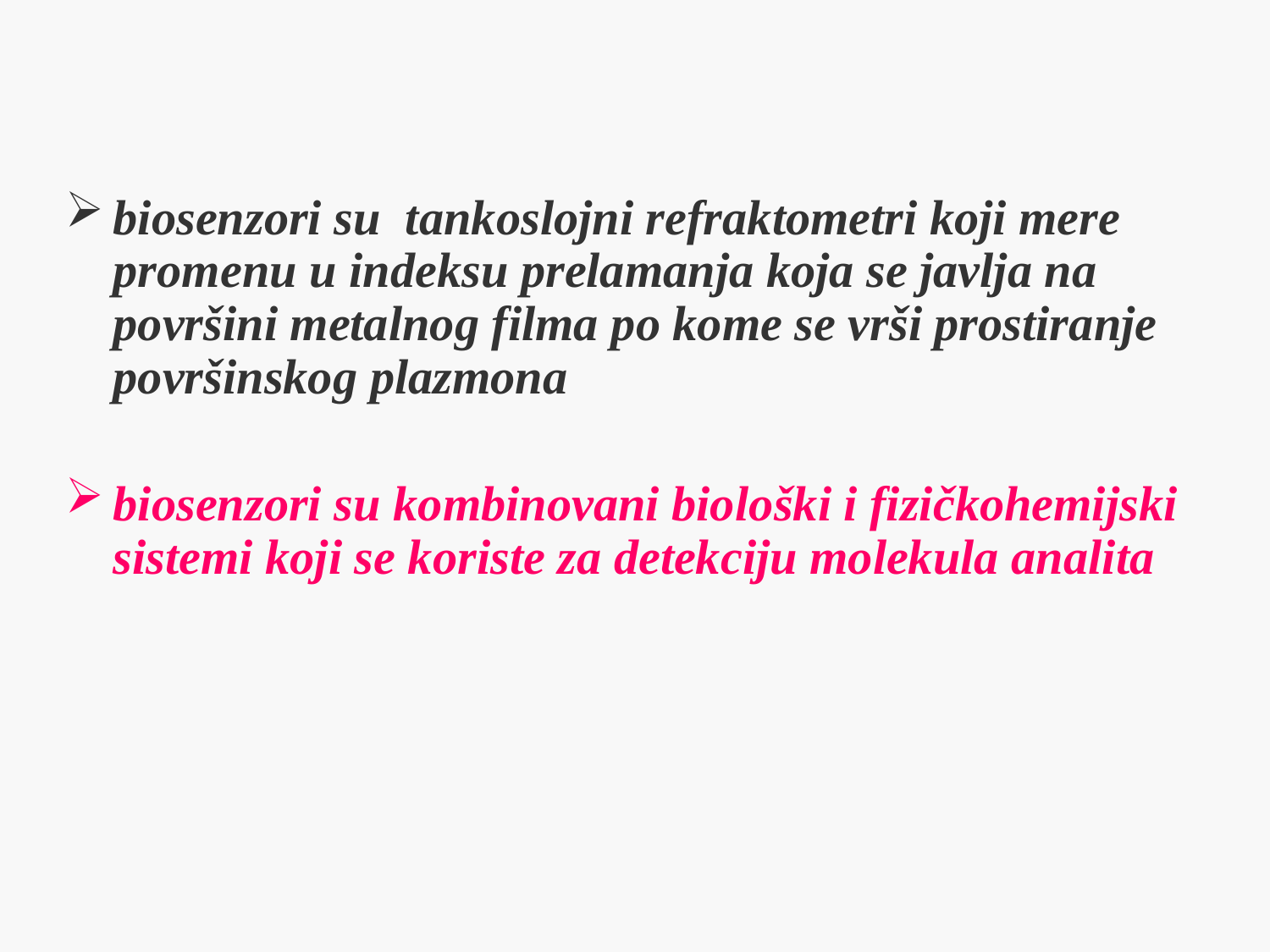

biosenzori su  tankoslojni refraktometri koji mere  promenu u indeksu prelamanja koja se javlja na  površini metalnog filma po kome se vrši prostiranje površinskog plazmona

biosenzori su kombinovani biološki i fizičkohemijski   sistemi koji se koriste za detekciju molekula analita